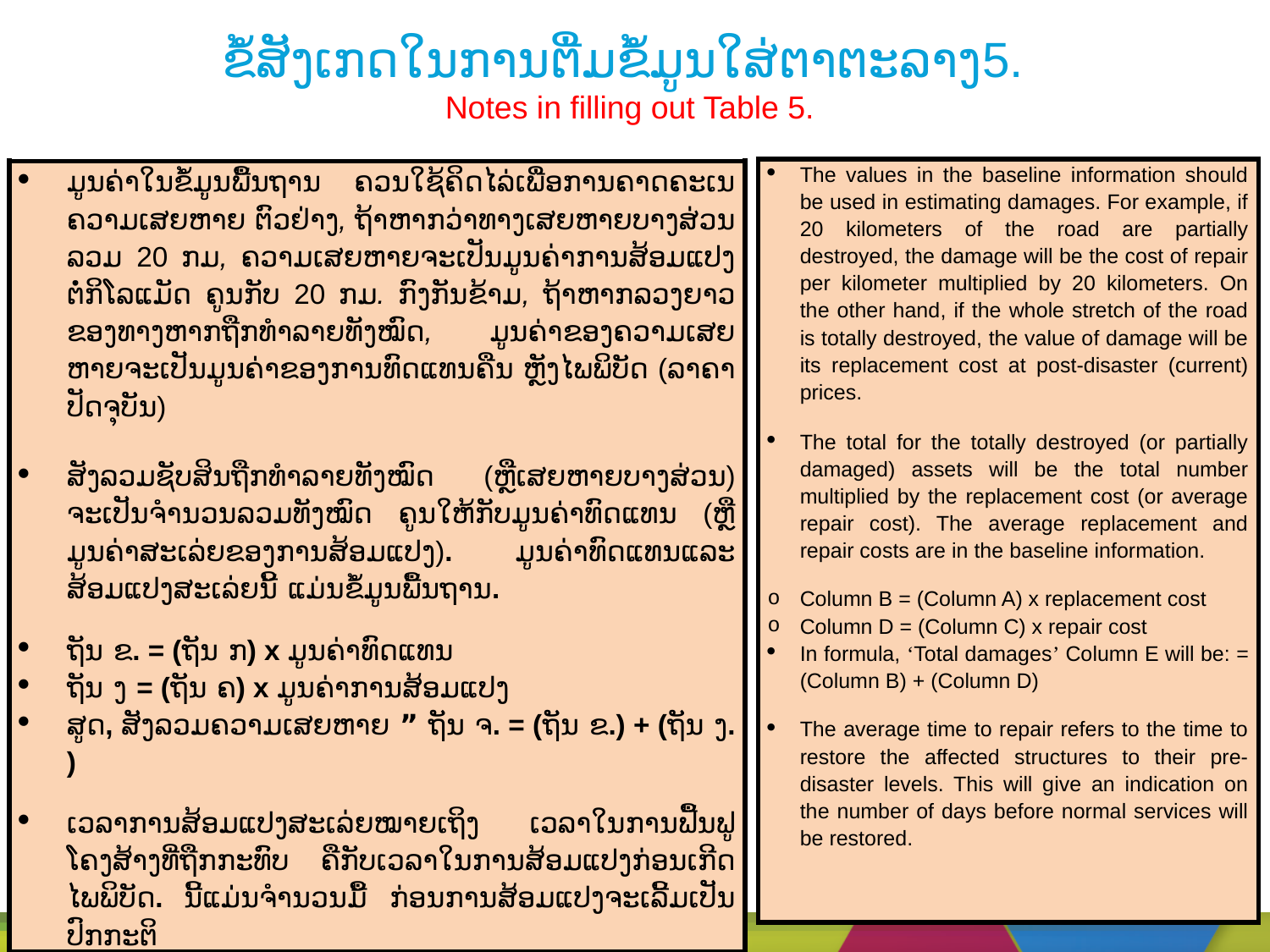

# ຂໍ້ສັງເກດໃນການຕື່ມຂໍ້ມູນໃສ່ຕາຕະລາງ5. Notes in filling out Table 5.
| The values in the baseline information should be used in estimating damages. For example, if 20 kilometers of the road are partially destroyed, the damage will be the cost of repair per kilometer multiplied by 20 kilometers. On the other hand, if the whole stretch of the road is totally destroyed, the value of damage will be its replacement cost at post-disaster (current) prices. The total for the totally destroyed (or partially damaged) assets will be the total number multiplied by the replacement cost (or average repair cost). The average replacement and repair costs are in the baseline information. Column B = (Column A) x replacement cost Column D = (Column C) x repair cost In formula, ‘Total damages’ Column E will be: = (Column B) + (Column D) The average time to repair refers to the time to restore the affected structures to their pre-disaster levels. This will give an indication on the number of days before normal services will be restored. |
| --- |
| ມູນຄ່າໃນຂໍ້ມູນພື້ນຖານ ຄວນໃຊ້ຄິດໄລ່ເພື່ອການຄາດຄະເນຄວາມເສຍຫາຍ ຕົວຢ່າງ, ຖ້າຫາກວ່າທາງເສຍຫາຍບາງສ່ວນ ລວມ 20 ກມ, ຄວາມ​ເສຍ​ຫາຍ​ຈະ​ເປັນ​ມູນ​ຄ່າ​ການ​ສ້ອມ​ແປງ​ຕໍ່​ກິ​ໂລ​ແມັດ ຄູນ​ກັບ 20 ກມ. ກົງກັນຂ້າມ, ຖ້າ​ຫາກ​ລວງ​ຍາວ​ຂອງ​ທາງ​ຫາກ​ຖືກ​ທໍາລາຍ​ທັງ​ໝົດ, ມູນ​ຄ່າ​ຂອງ​ຄວາມ​ເສຍ​ຫາຍ​ຈະ​ເປັນມູນ​ຄ່າ​ຂອງ​ການ​ທົດ​ແທນ​ຄືນ ຫຼັງ​ໄພພິບັດ (ລາຄາ​ປັດ​ຈຸ​ບັນ) ສັງ​ລວມຊັບ​ສິນ​ຖືກ​ທໍາລາຍ​ທັງ​ໝົດ (ຫຼື​ເສຍ​ຫາຍ​ບາງ​ສ່ວນ) ຈະ​ເປັນ​ຈໍານວນ​ລວມທັງ​ໝົດ ຄູນ​ໃຫ້​ກັບ​ມູນ​ຄ່າ​ທົດ​ແທນ (ຫຼື​ມູນ​ຄ່າ​ສະ​ເລ່ຍຂອງ​ການ​ສ້ອມ​ແປງ). ມູນ​ຄ່າ​ທົດ​ແທນ​ແລະ​ສ້ອມ​ແປງ​ສະ​ເລ່ຍນີ້ ​ແມ່ນ​ຂໍ້​ມູນ​ພື້ນຖານ. ຖັນ ຂ. = (ຖັນ ກ) x ມູນ​ຄ່າ​ທົດ​ແທນ ຖັນ ງ = (ຖັນ ຄ) x ມູນ​ຄ່າ​ການ​ສ້ອມ​ແປງ ສູດ, ສັງ​ລວມຄວາມ​ເສຍ​ຫາຍ ” ຖັນ ຈ. = (ຖັນ ຂ.) + (ຖັນ ງ. ) ເວລາການສ້ອມແປງສະເລ່ຍໝາຍ​ເຖິງ ​ເວລາ​ໃນ​ການ​ຟື້ນ​ຟູ​ໂຄງ​ສ້າງ​ທີ່​ຖືກ​ກະທົບ ຄື​ກັບ​ເວລາ​ໃນ​ການ​ສ້ອມ​ແປງ​ກ່ອນ​ເກີດ​ໄພພິບັດ. ນີ້​ແມ່ນ​ຈໍານວນ​ມື້ ກ່ອນການສ້ອມແປງຈະເລີ້ມເປັນປົກກະຕິ |
| --- |